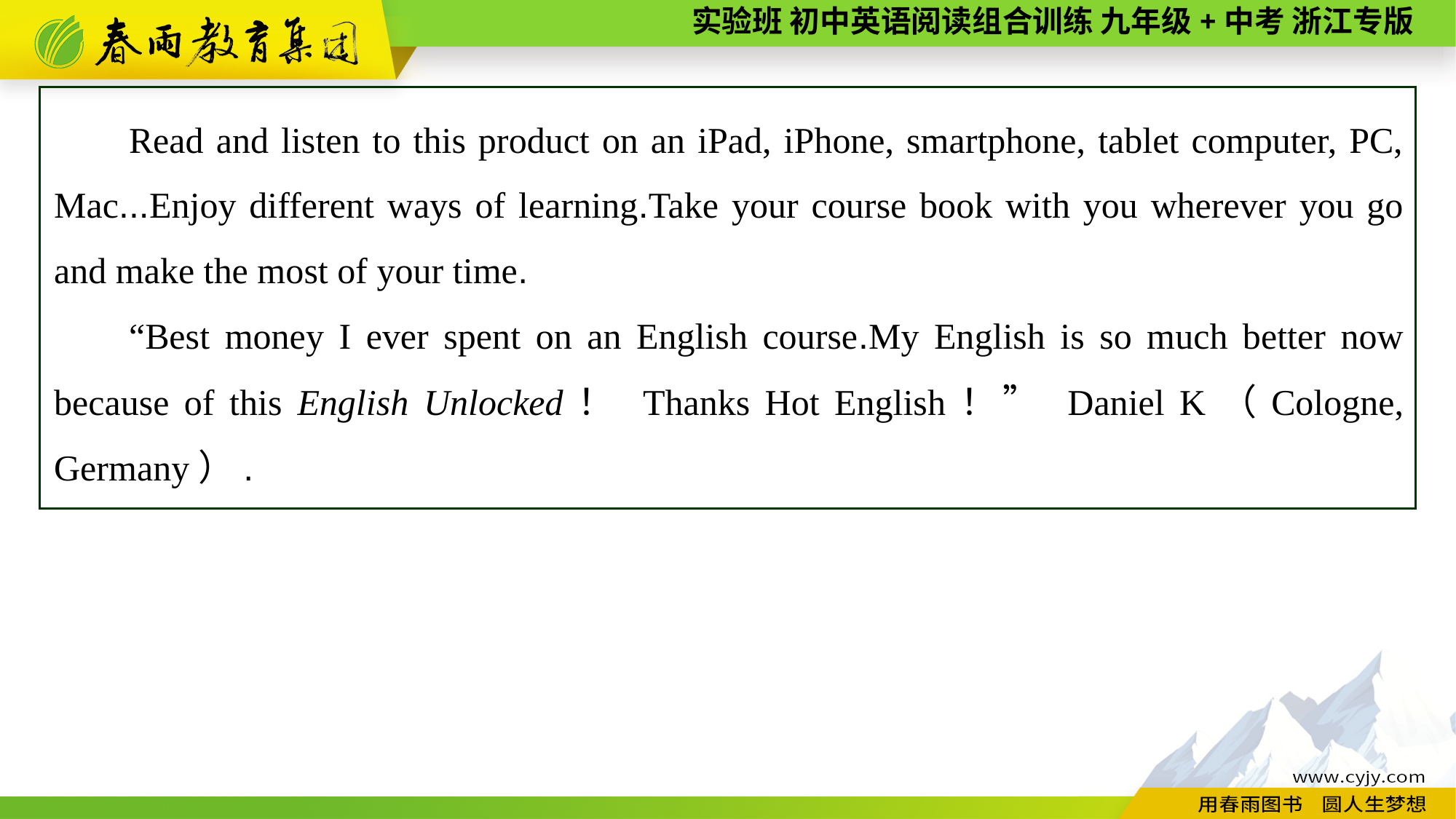

Read and listen to this product on an iPad, iPhone, smartphone, tablet computer, PC, Mac...Enjoy different ways of learning.Take your course book with you wherever you go and make the most of your time.
“Best money I ever spent on an English course.My English is so much better now because of this English Unlocked！ Thanks Hot English！” Daniel K（Cologne, Germany）.